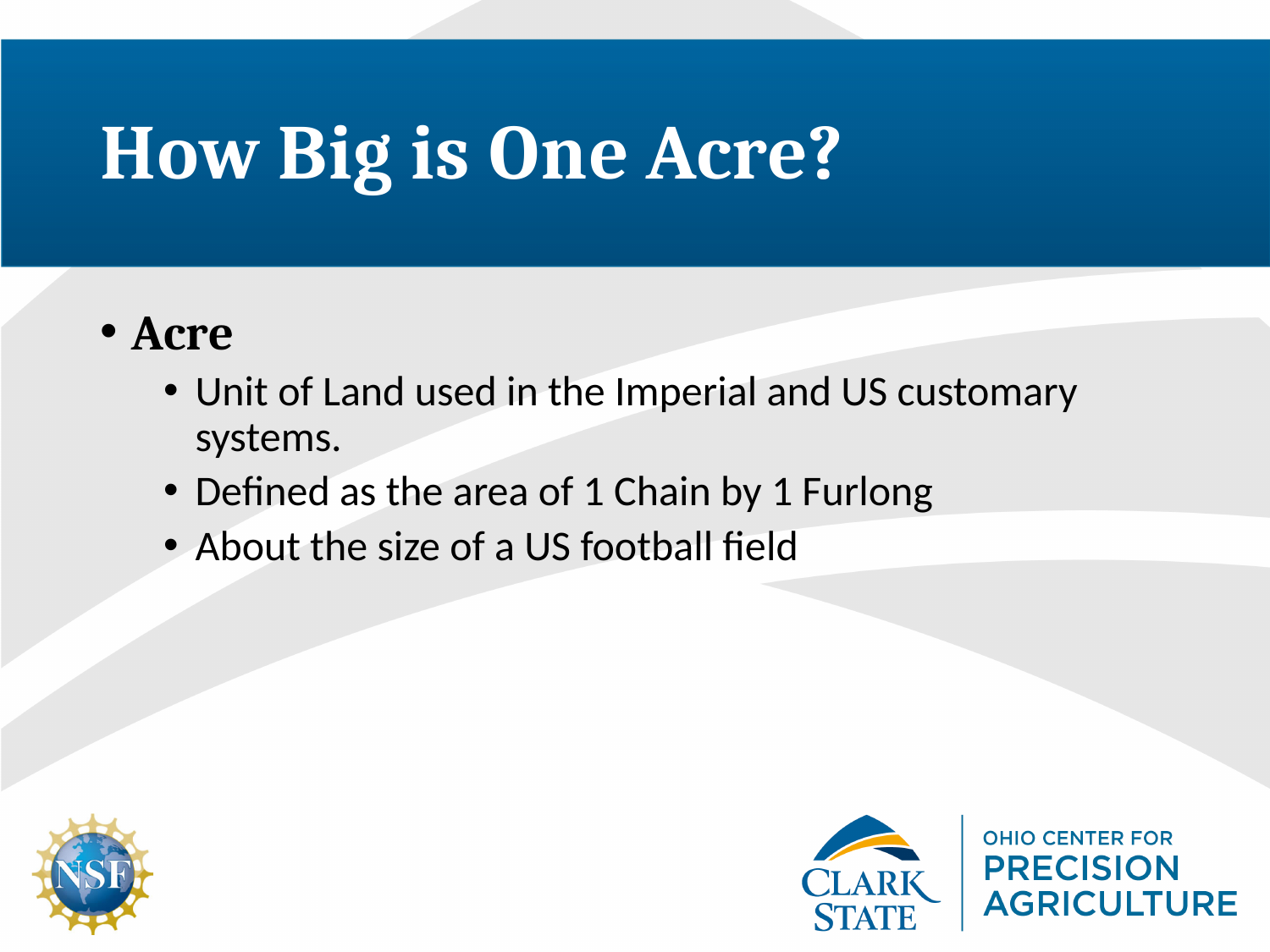

# How Big is One Acre?
Acre
Unit of Land used in the Imperial and US customary systems.
Defined as the area of 1 Chain by 1 Furlong
About the size of a US football field